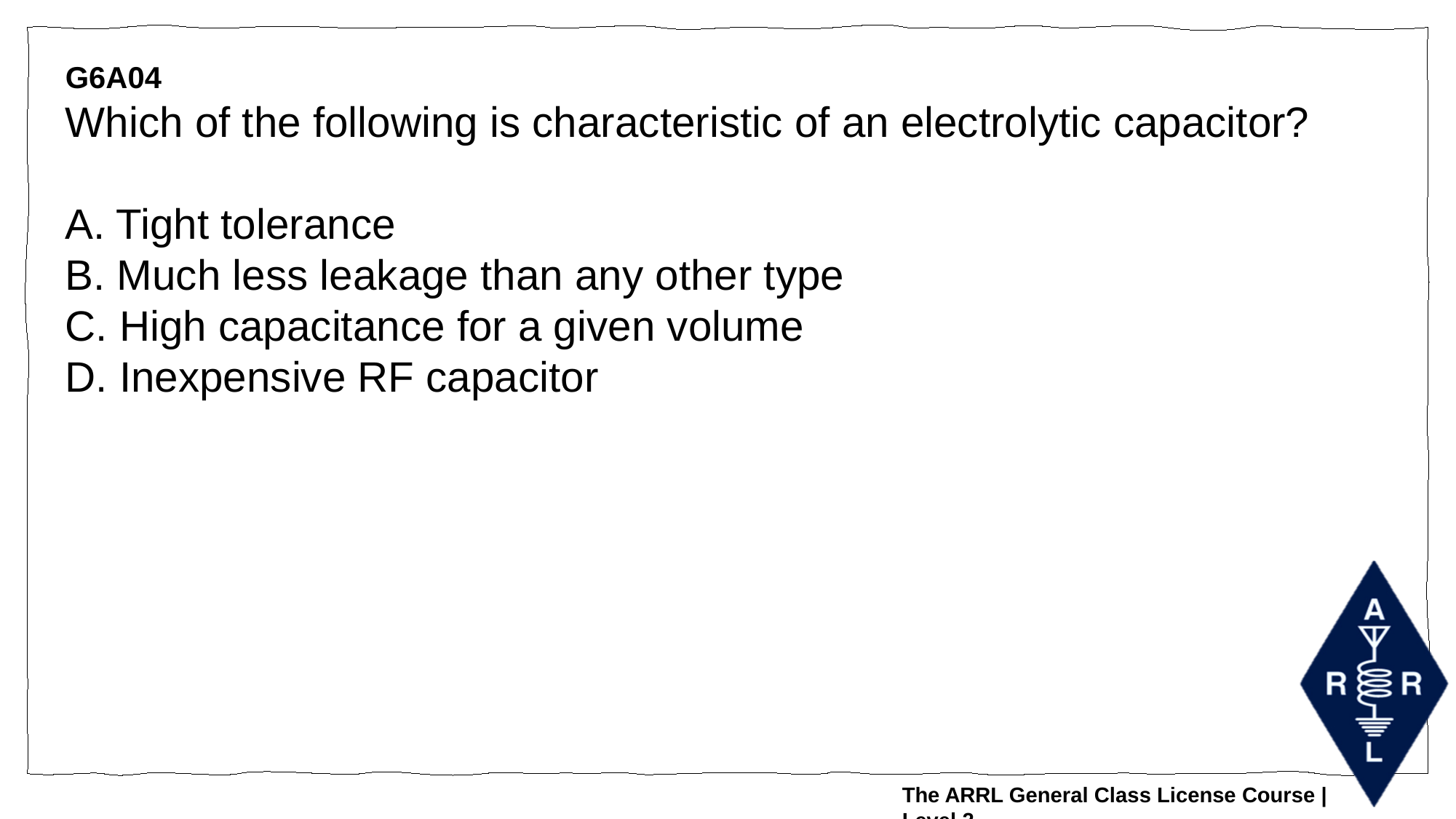

G6A04
Which of the following is characteristic of an electrolytic capacitor?

A. Tight tolerance
B. Much less leakage than any other type
C. High capacitance for a given volume
D. Inexpensive RF capacitor